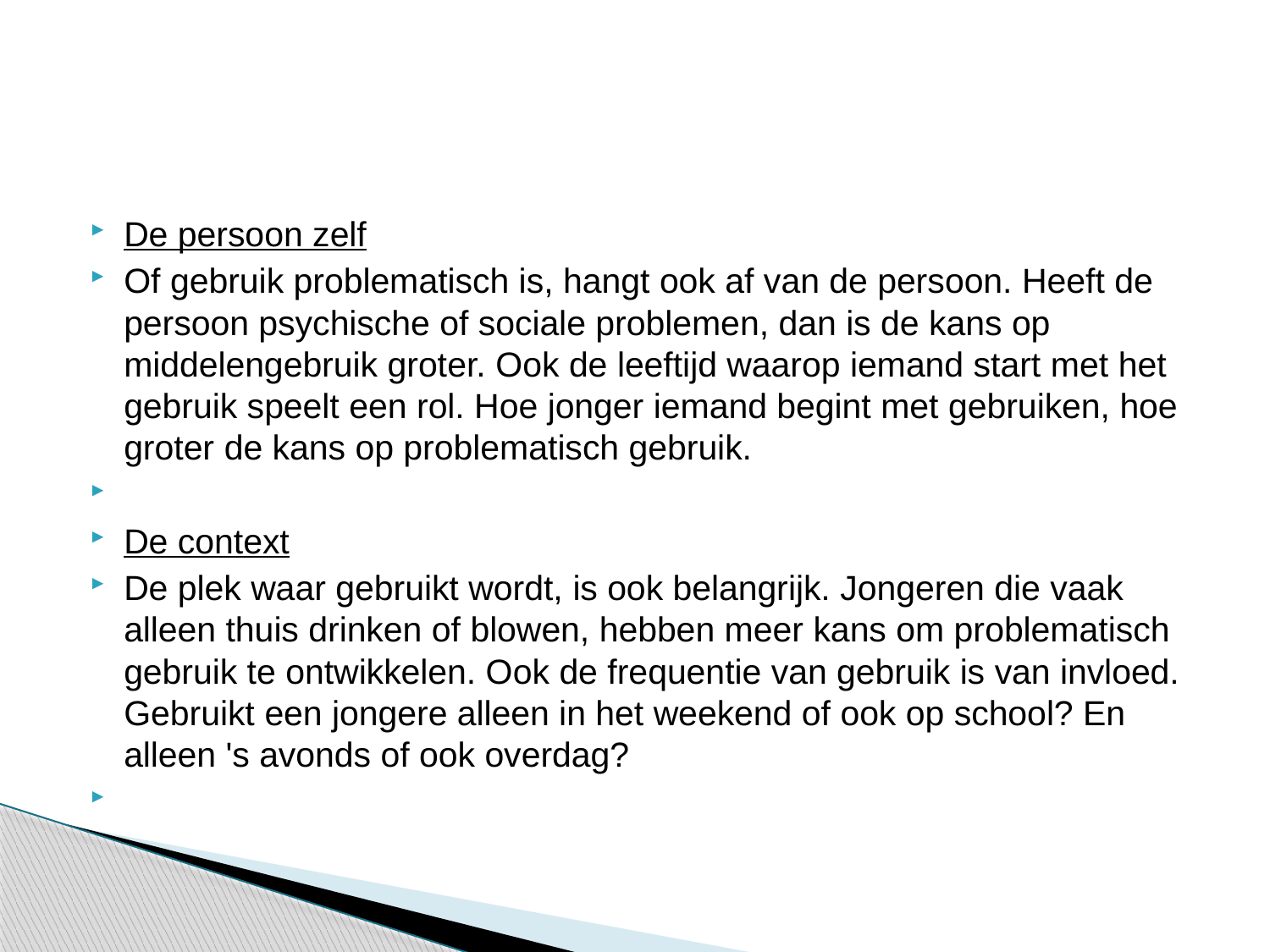

#
De persoon zelf
Of gebruik problematisch is, hangt ook af van de persoon. Heeft de persoon psychische of sociale problemen, dan is de kans op middelengebruik groter. Ook de leeftijd waarop iemand start met het gebruik speelt een rol. Hoe jonger iemand begint met gebruiken, hoe groter de kans op problematisch gebruik.

De context
De plek waar gebruikt wordt, is ook belangrijk. Jongeren die vaak alleen thuis drinken of blowen, hebben meer kans om problematisch gebruik te ontwikkelen. Ook de frequentie van gebruik is van invloed. Gebruikt een jongere alleen in het weekend of ook op school? En alleen 's avonds of ook overdag?